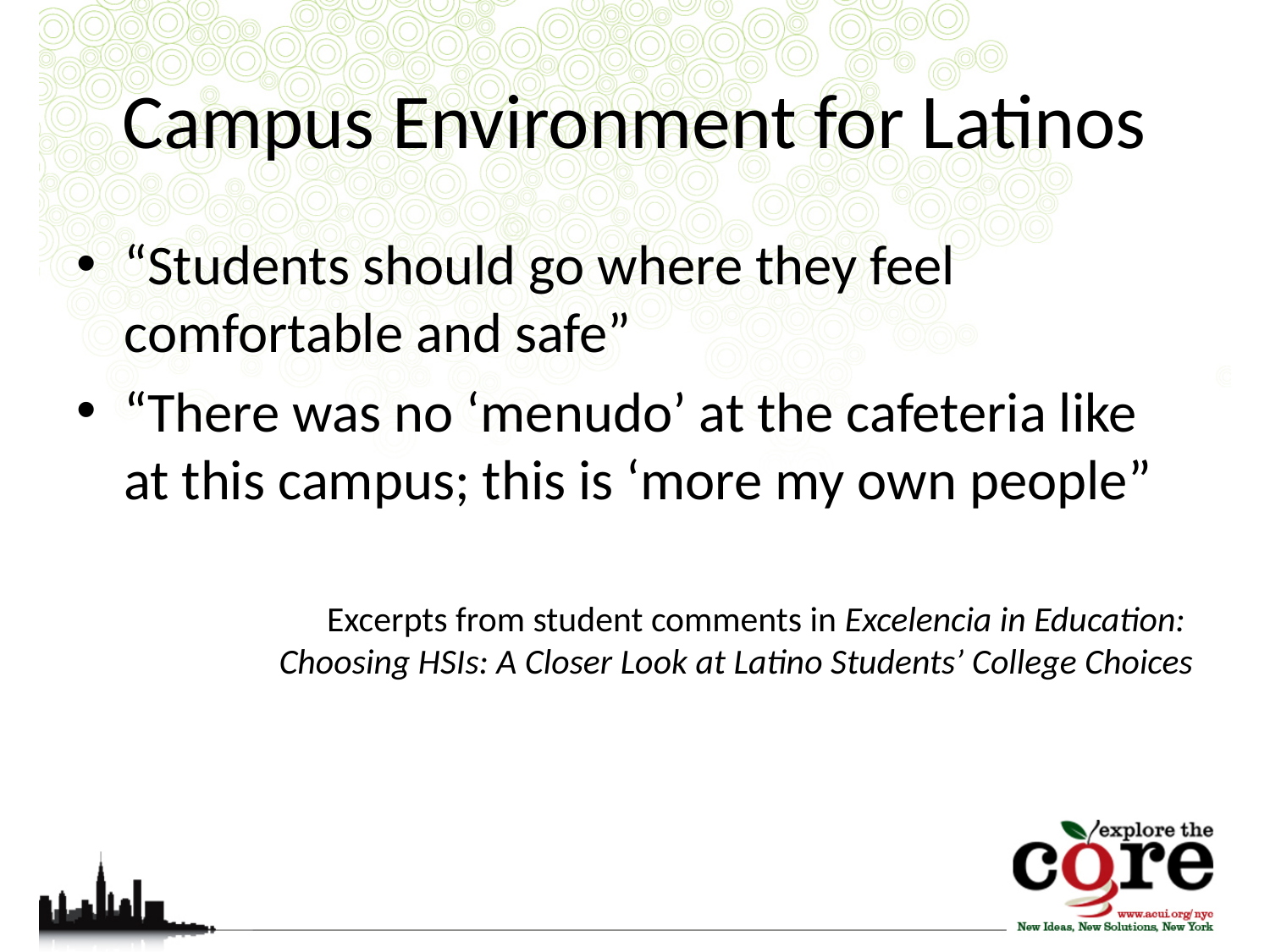

# Campus Environment for Latinos
“Students should go where they feel comfortable and safe”
“There was no ‘menudo’ at the cafeteria like at this campus; this is ‘more my own people”

Excerpts from student comments in Excelencia in Education:
Choosing HSIs: A Closer Look at Latino Students’ College Choices